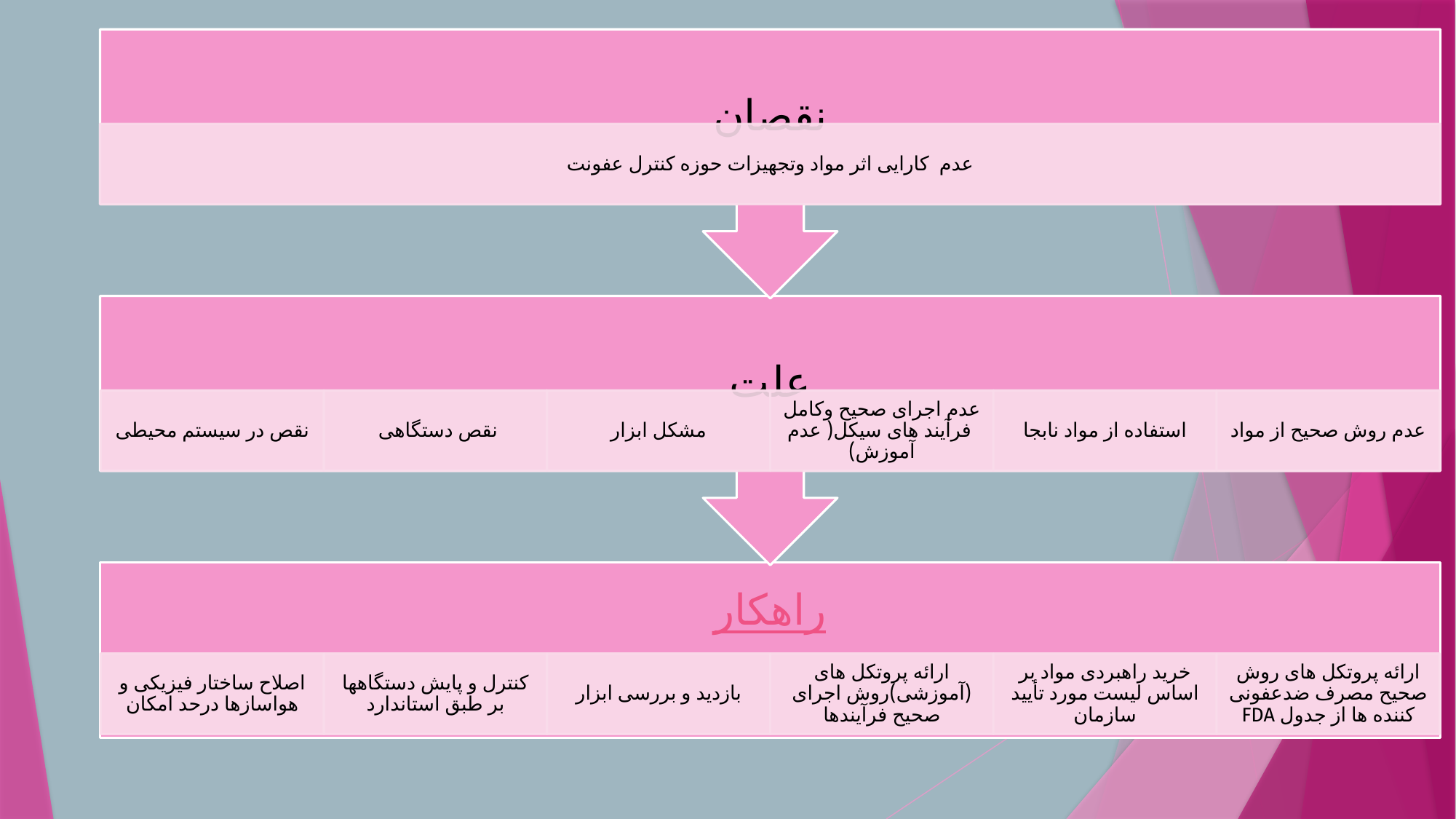

راهکار
اصلاح ساختار فیزیکی و هواسازها درحد امکان
کنترل و پایش دستگاهها بر طبق استاندارد
بازدید و بررسی ابزار
ارائه پروتکل های (آموزشی)روش اجرای صحیح فرآیندها
خرید راهبردی مواد بر اساس لیست مورد تأیید سازمان
ارائه پروتکل های روش صحیح مصرف ضدعفونی کننده ها از جدول FDA
علت
نقص در سیستم محیطی
نقص دستگاهی
مشکل ابزار
عدم اجرای صحیح وکامل  فرآیند های سیکل( عدم آموزش)
استفاده از مواد نابجا
عدم روش صحیح از مواد
نقصان
عدم  کارایی اثر مواد وتجهیزات حوزه کنترل عفونت